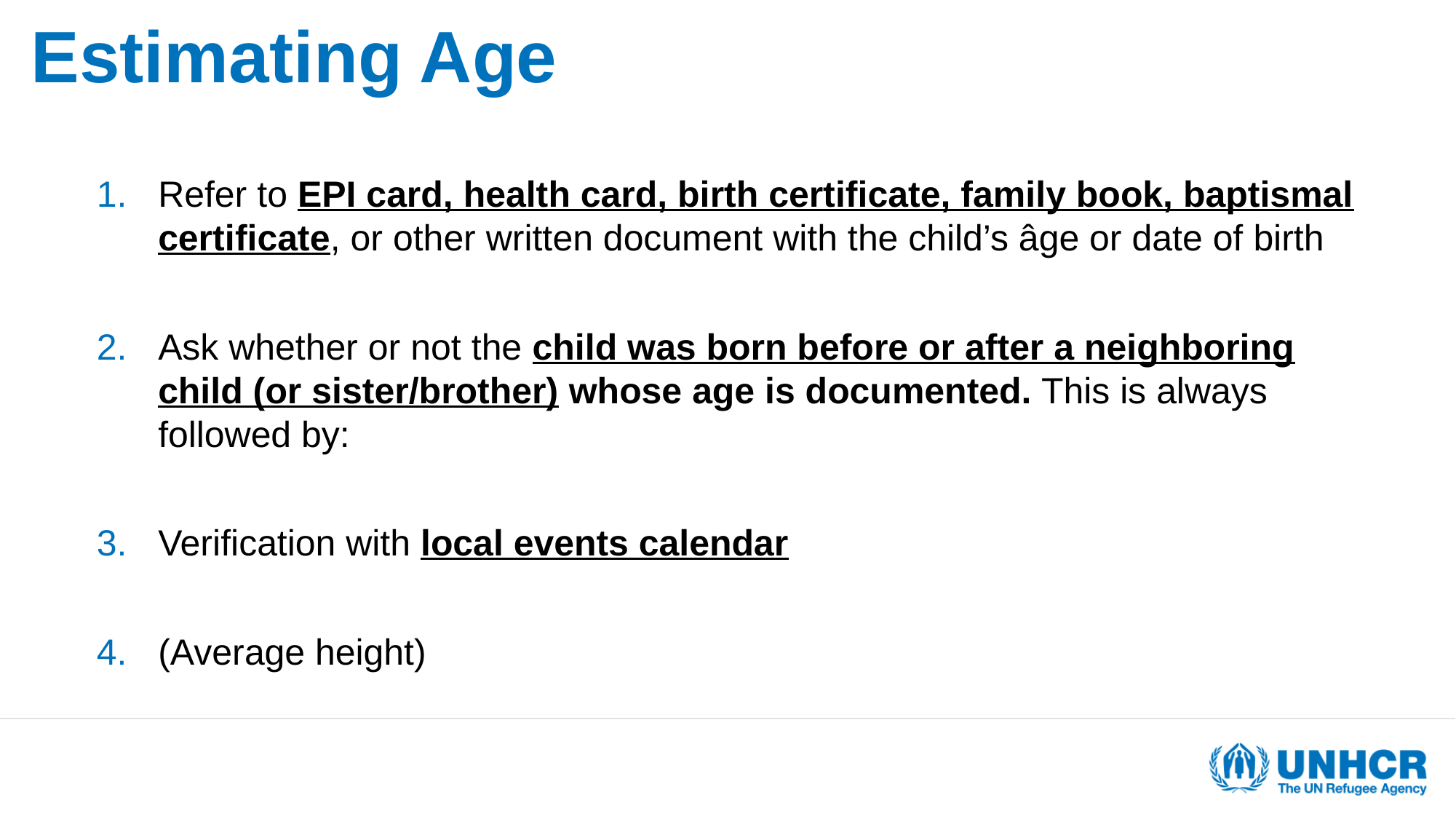

Estimating Age
Refer to EPI card, health card, birth certificate, family book, baptismal certificate, or other written document with the child’s âge or date of birth

Ask whether or not the child was born before or after a neighboring child (or sister/brother) whose age is documented. This is always followed by:

Verification with local events calendar

(Average height)